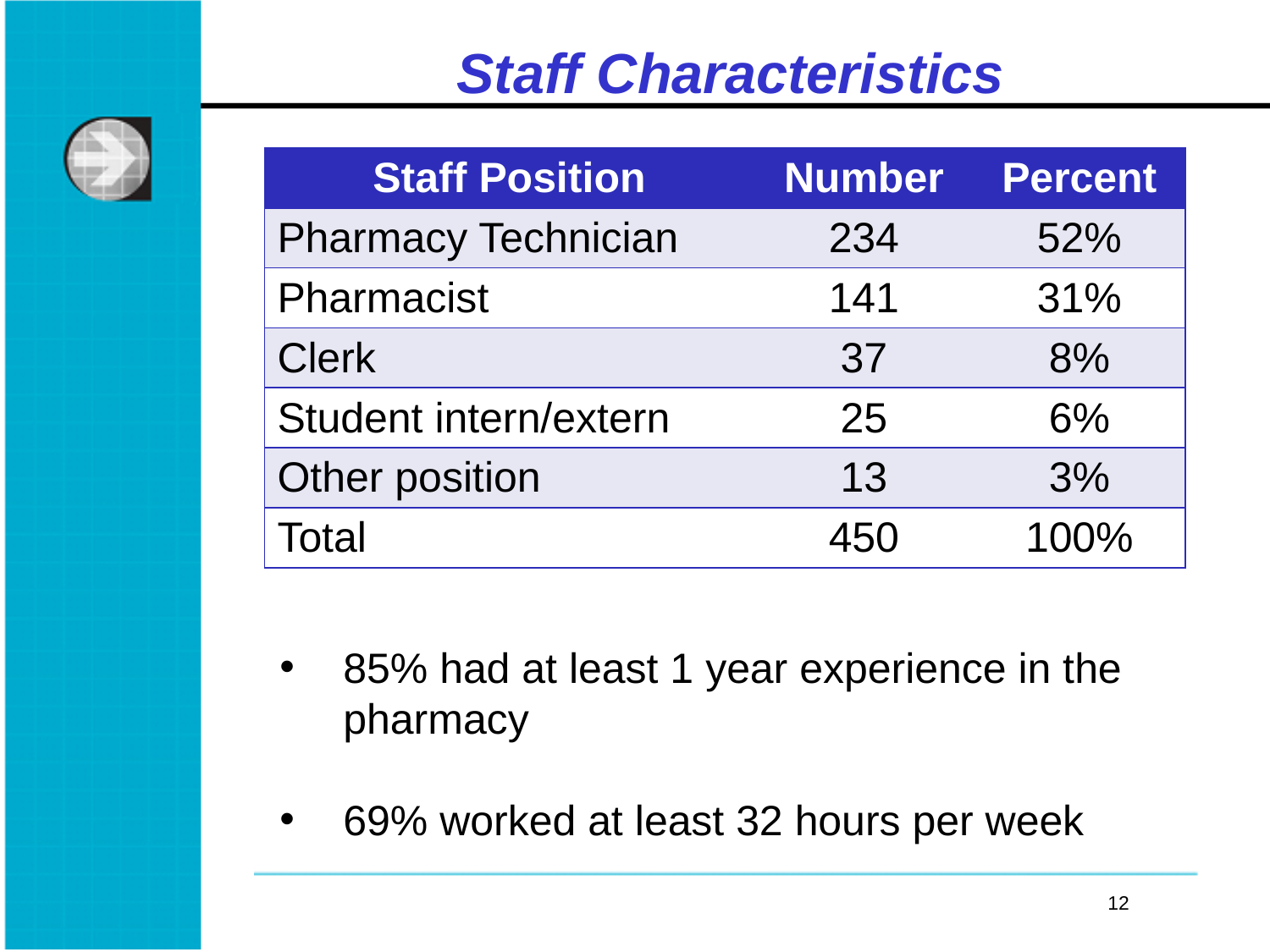

# Staff Characteristics

| Staff Position | Number | Percent |
| --- | --- | --- |
| Pharmacy Technician | 234 | 52% |
| Pharmacist | 141 | 31% |
| Clerk | 37 | 8% |
| Student intern/extern | 25 | 6% |
| Other position | 13 | 3% |
| Total | 450 | 100% |
85% had at least 1 year experience in the pharmacy

69% worked at least 32 hours per week